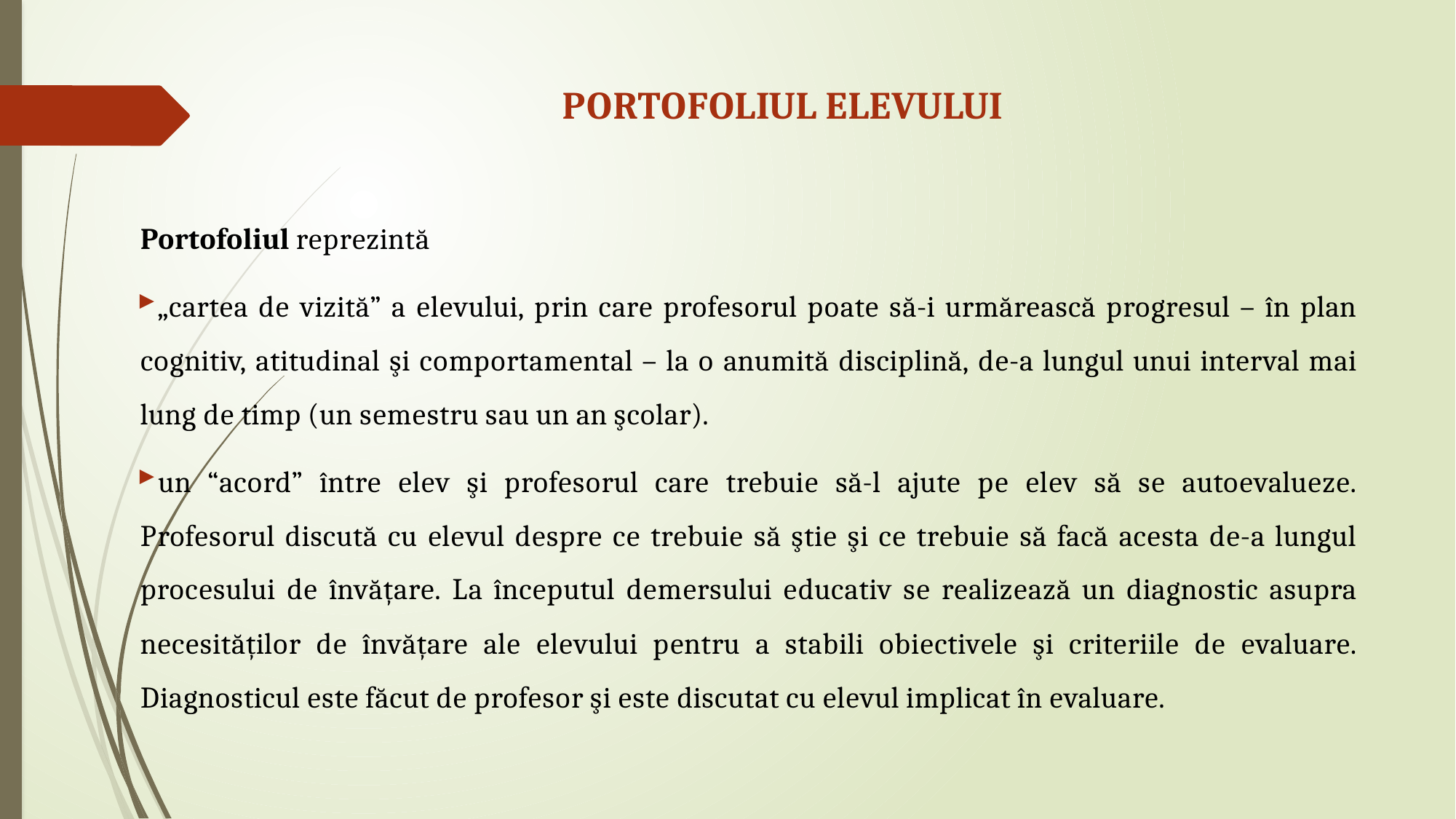

# PORTOFOLIUL ELEVULUI
Portofoliul reprezintă
„cartea de vizită” a elevului, prin care profesorul poate să-i urmărească progresul – în plan cognitiv, atitudinal şi comportamental – la o anumită disciplină, de-a lungul unui interval mai lung de timp (un semestru sau un an şcolar).
un “acord” între elev şi profesorul care trebuie să-l ajute pe elev să se autoevalueze. Profesorul discută cu elevul despre ce trebuie să ştie şi ce trebuie să facă acesta de-a lungul procesului de învăţare. La începutul demersului educativ se realizează un diagnostic asupra necesităţilor de învăţare ale elevului pentru a stabili obiectivele şi criteriile de evaluare. Diagnosticul este făcut de profesor şi este discutat cu elevul implicat în evaluare.